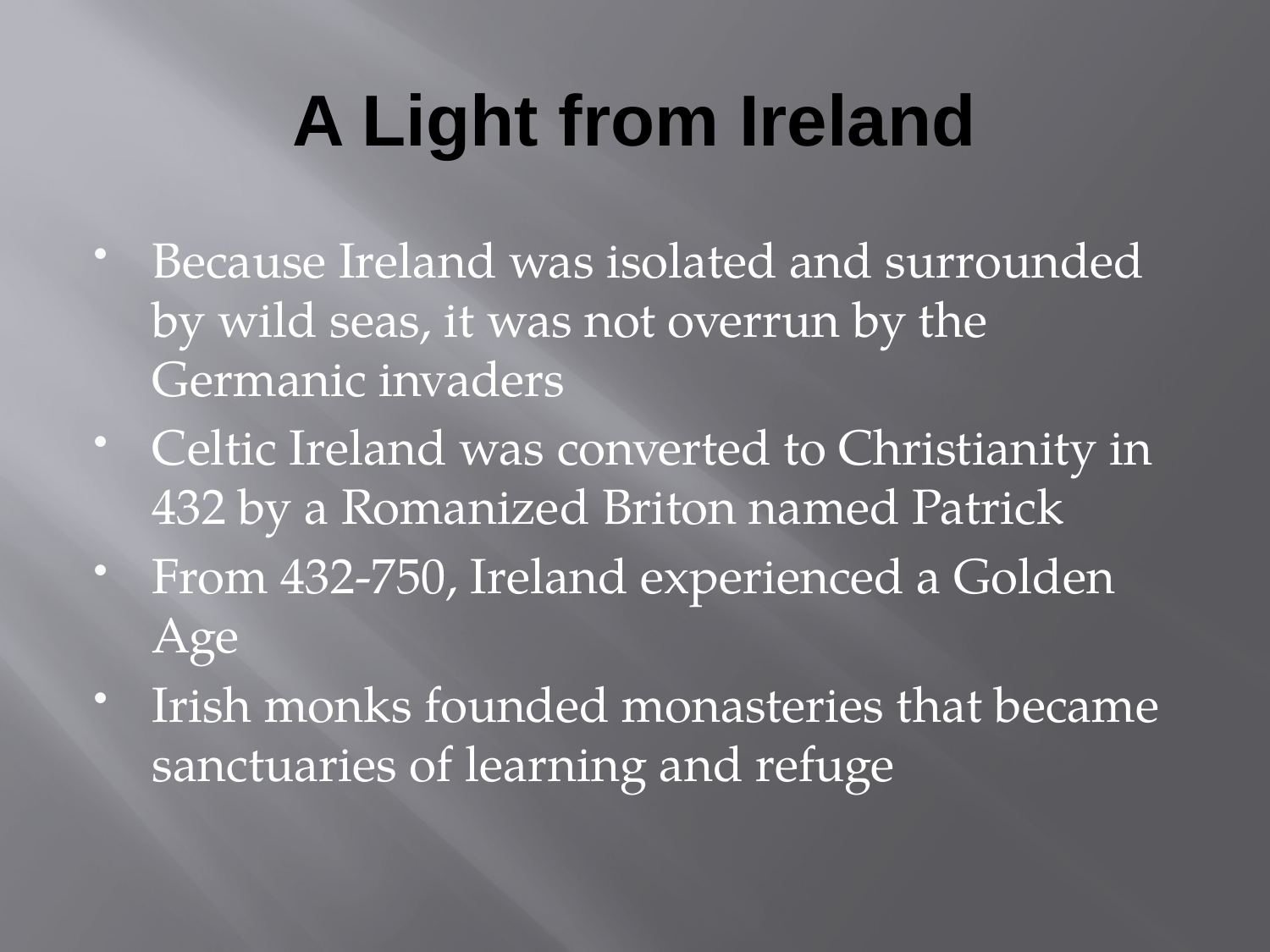

# A Light from Ireland
Because Ireland was isolated and surrounded by wild seas, it was not overrun by the Germanic invaders
Celtic Ireland was converted to Christianity in 432 by a Romanized Briton named Patrick
From 432-750, Ireland experienced a Golden Age
Irish monks founded monasteries that became sanctuaries of learning and refuge